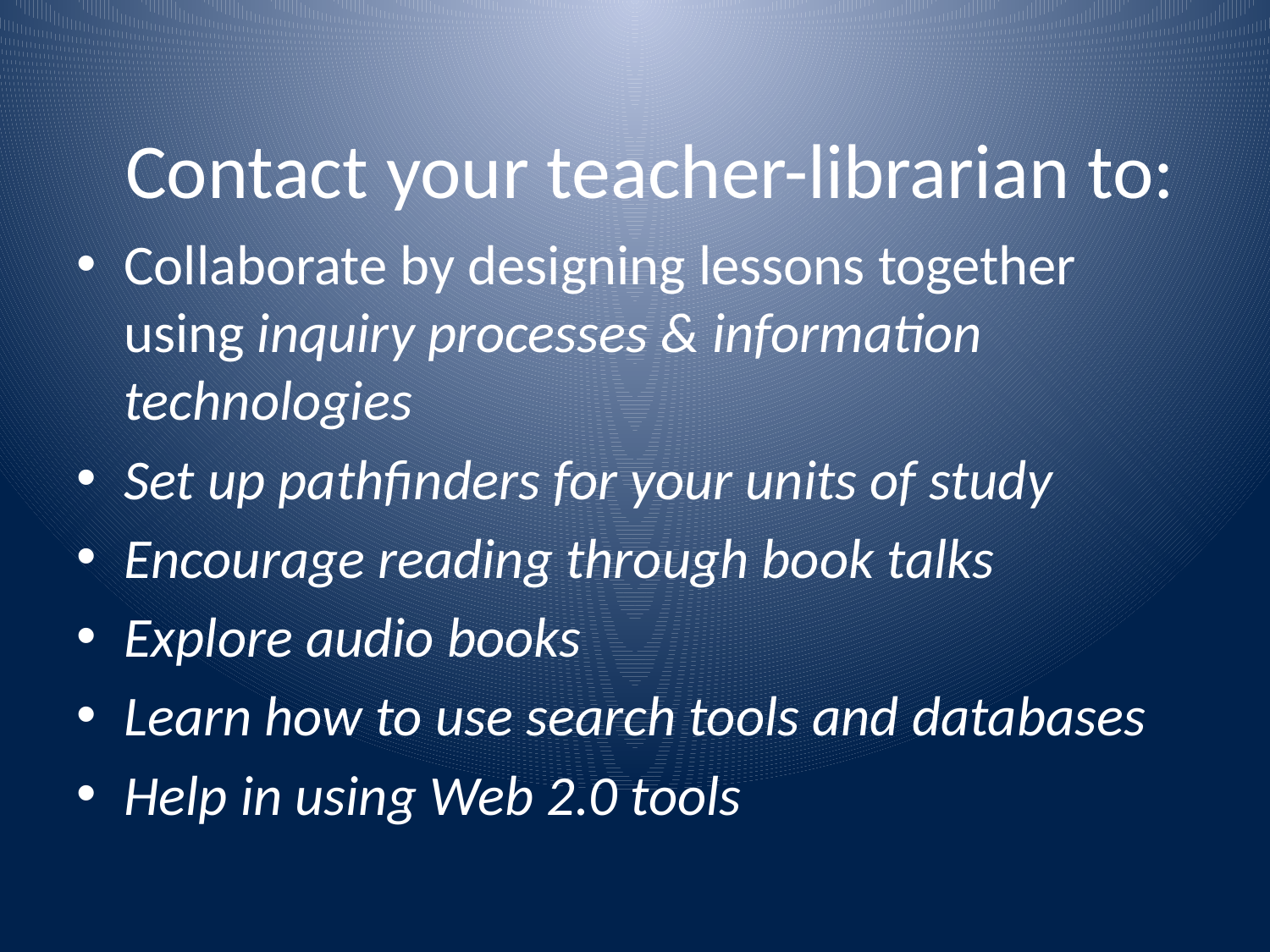

# Contact your teacher-librarian to:
Collaborate by designing lessons together using inquiry processes & information technologies
Set up pathfinders for your units of study
Encourage reading through book talks
Explore audio books
Learn how to use search tools and databases
Help in using Web 2.0 tools